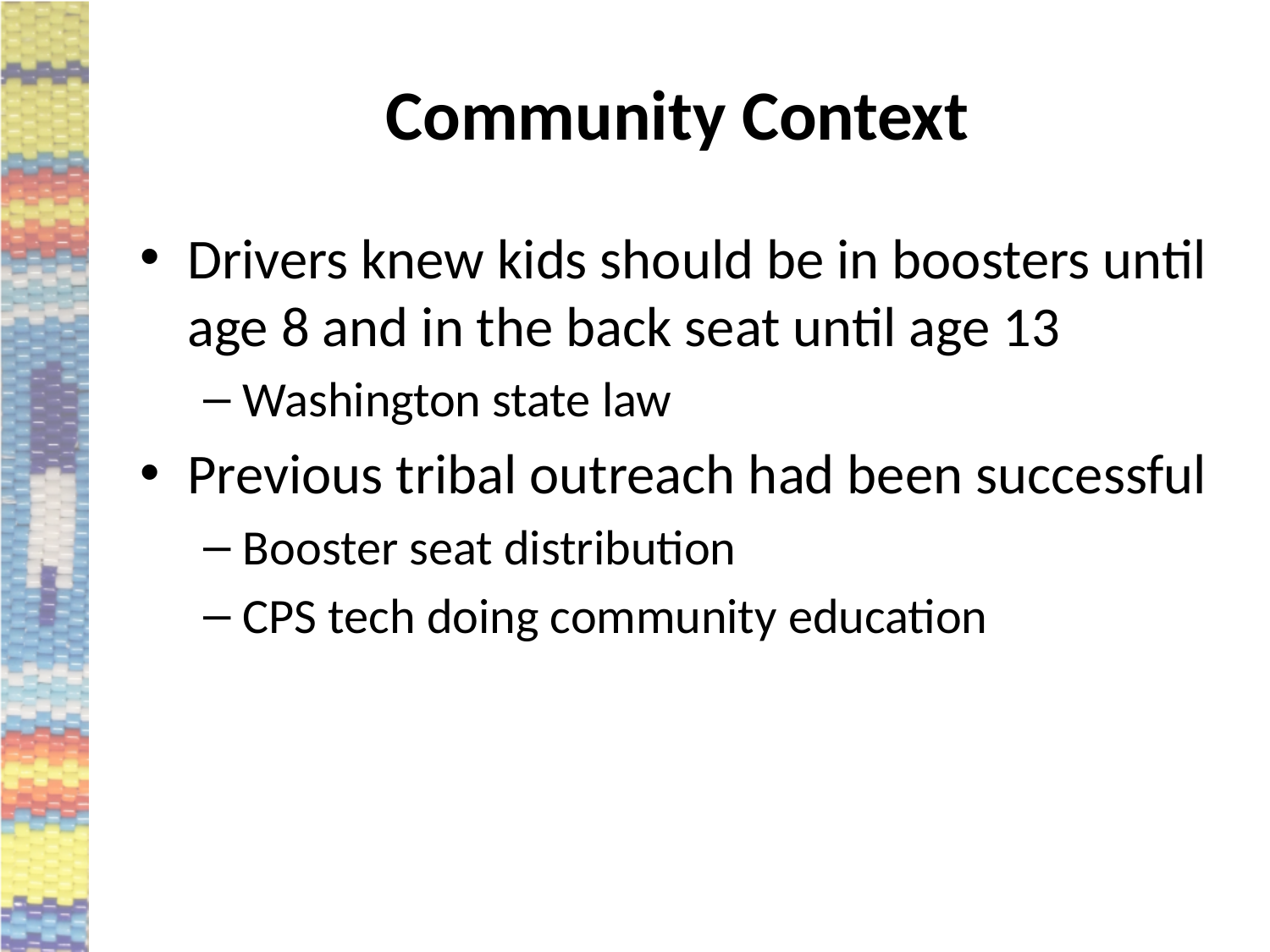

# Community Context
Drivers knew kids should be in boosters until age 8 and in the back seat until age 13
Washington state law
Previous tribal outreach had been successful
Booster seat distribution
CPS tech doing community education